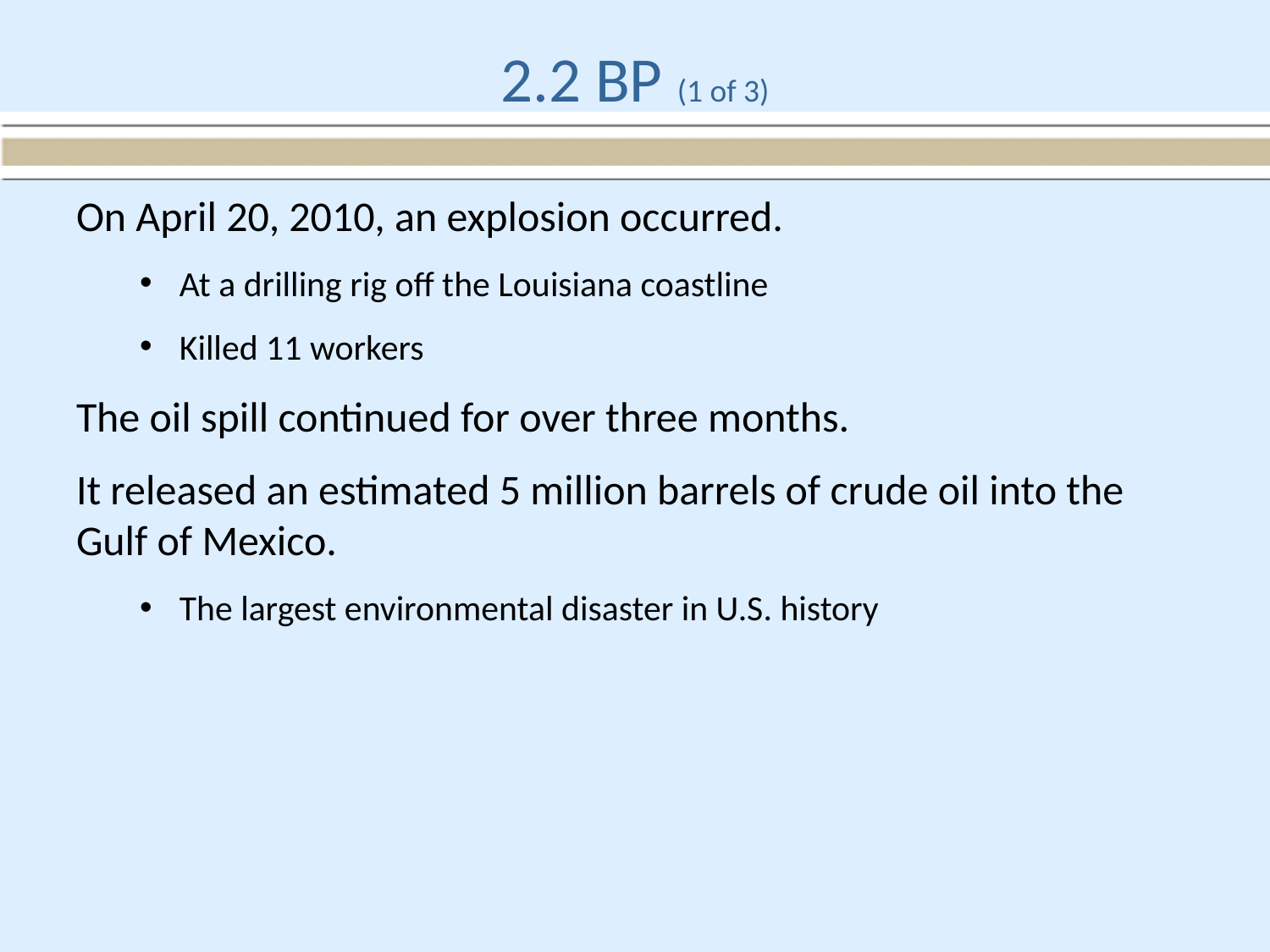

# 2.2 BP (1 of 3)
On April 20, 2010, an explosion occurred.
At a drilling rig off the Louisiana coastline
Killed 11 workers
The oil spill continued for over three months.
It released an estimated 5 million barrels of crude oil into the Gulf of Mexico.
The largest environmental disaster in U.S. history